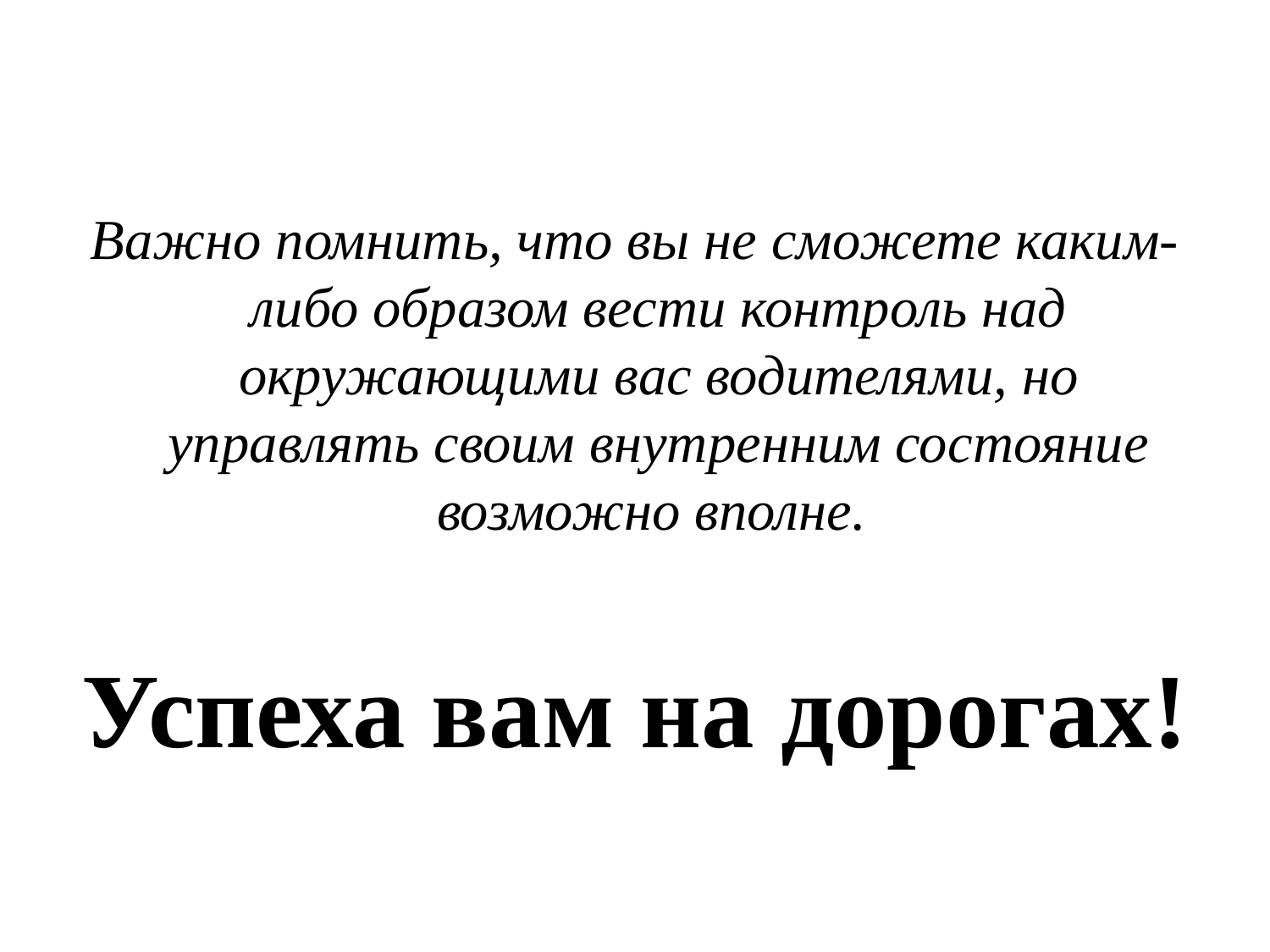

Важно помнить, что вы не сможете каким-либо образом вести контроль над окружающими вас водителями, но управлять своим внутренним состояние возможно вполне.

Успеха вам на дорогах!